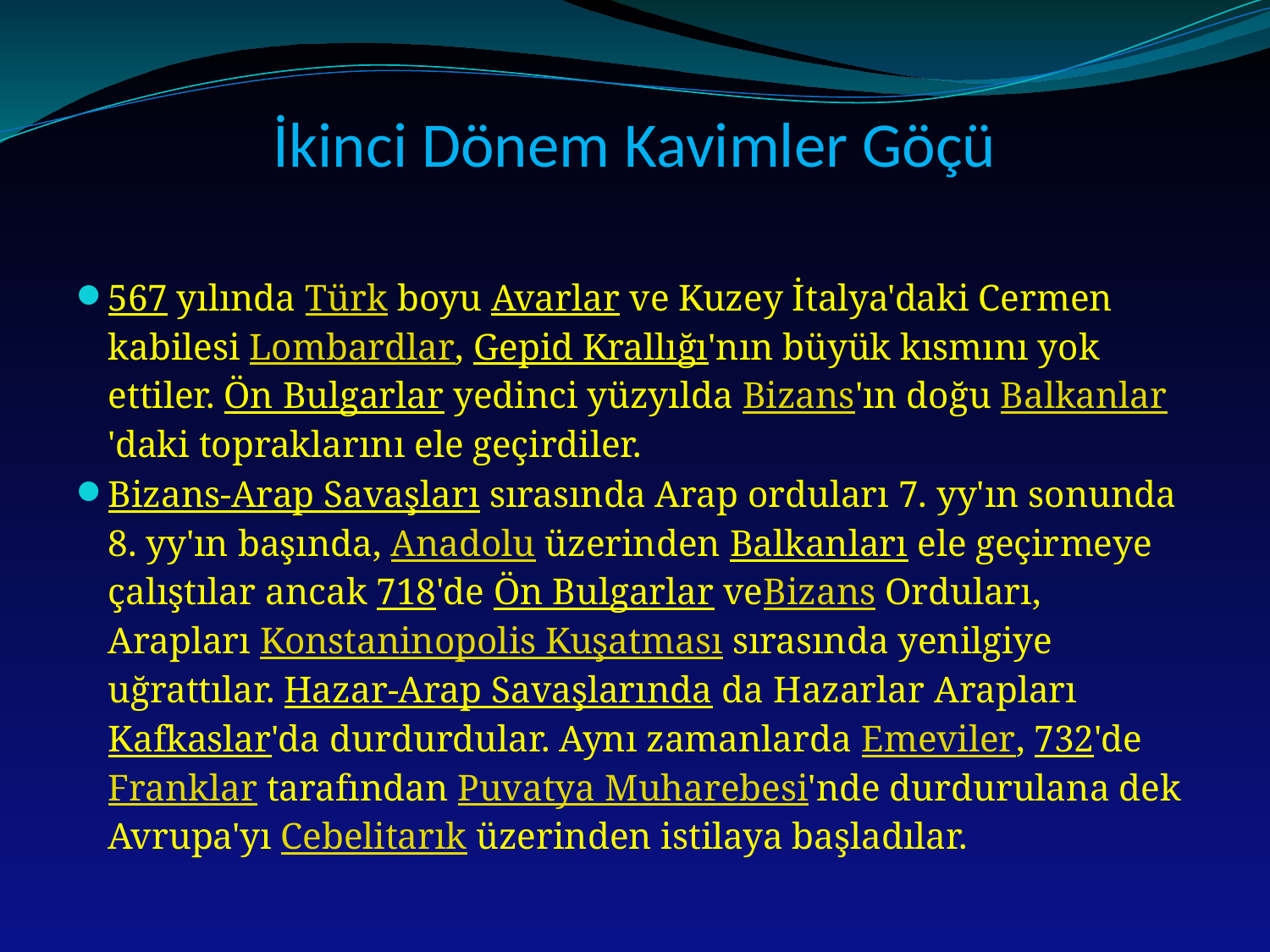

# İkinci Dönem Kavimler Göçü
567 yılında Türk boyu Avarlar ve Kuzey İtalya'daki Cermen kabilesi Lombardlar, Gepid Krallığı'nın büyük kısmını yok ettiler. Ön Bulgarlar yedinci yüzyılda Bizans'ın doğu Balkanlar'daki topraklarını ele geçirdiler.
Bizans-Arap Savaşları sırasında Arap orduları 7. yy'ın sonunda 8. yy'ın başında, Anadolu üzerinden Balkanları ele geçirmeye çalıştılar ancak 718'de Ön Bulgarlar veBizans Orduları, Arapları Konstaninopolis Kuşatması sırasında yenilgiye uğrattılar. Hazar-Arap Savaşlarında da Hazarlar Arapları Kafkaslar'da durdurdular. Aynı zamanlarda Emeviler, 732'de Franklar tarafından Puvatya Muharebesi'nde durdurulana dek Avrupa'yı Cebelitarık üzerinden istilaya başladılar.